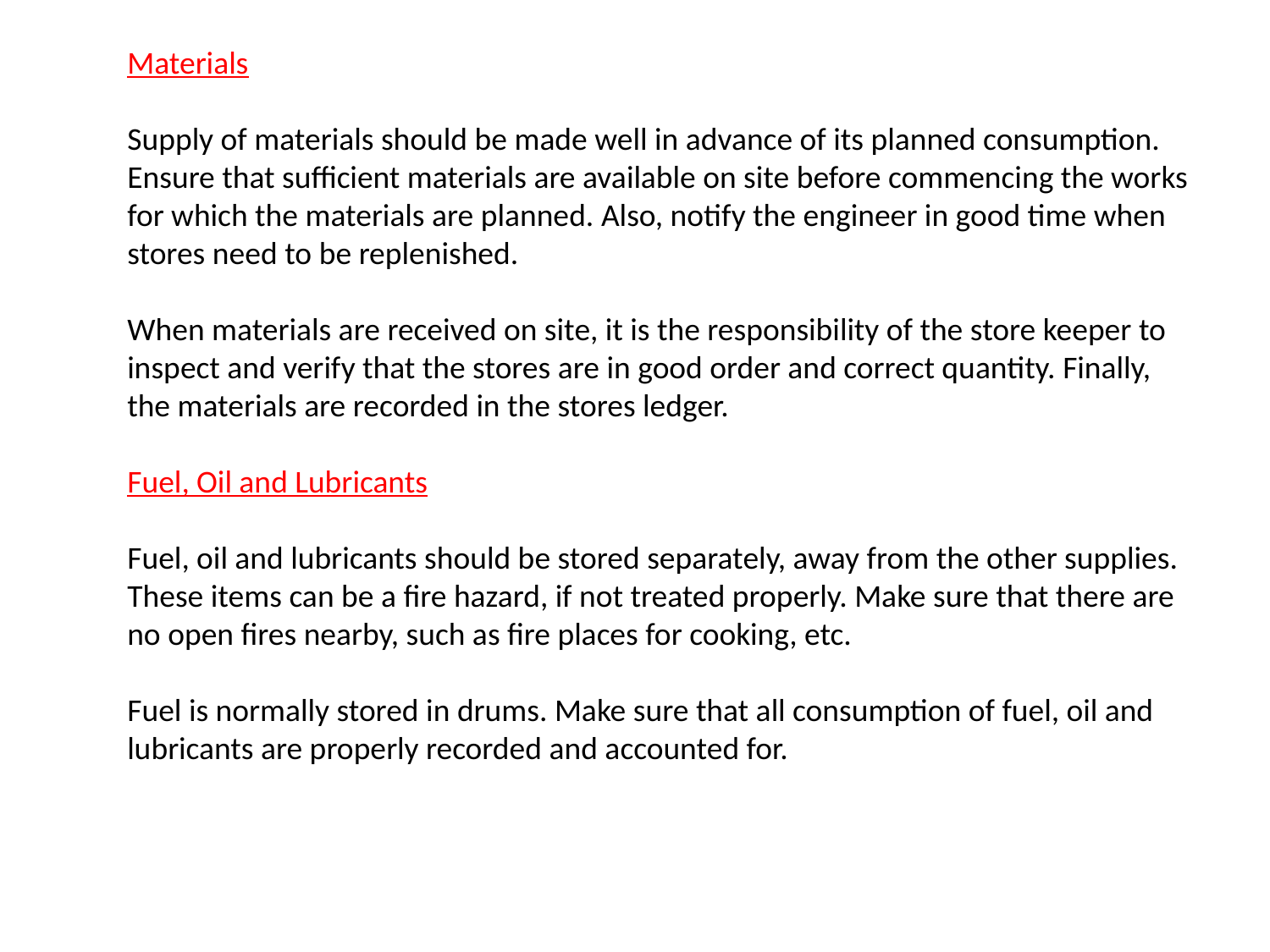

Materials

Supply of materials should be made well in advance of its planned consumption. Ensure that sufficient materials are available on site before commencing the works for which the materials are planned. Also, notify the engineer in good time when stores need to be replenished.

When materials are received on site, it is the responsibility of the store keeper to inspect and verify that the stores are in good order and correct quantity. Finally, the materials are recorded in the stores ledger.

Fuel, Oil and Lubricants

Fuel, oil and lubricants should be stored separately, away from the other supplies. These items can be a fire hazard, if not treated properly. Make sure that there are no open fires nearby, such as fire places for cooking, etc.

Fuel is normally stored in drums. Make sure that all consumption of fuel, oil and lubricants are properly recorded and accounted for.